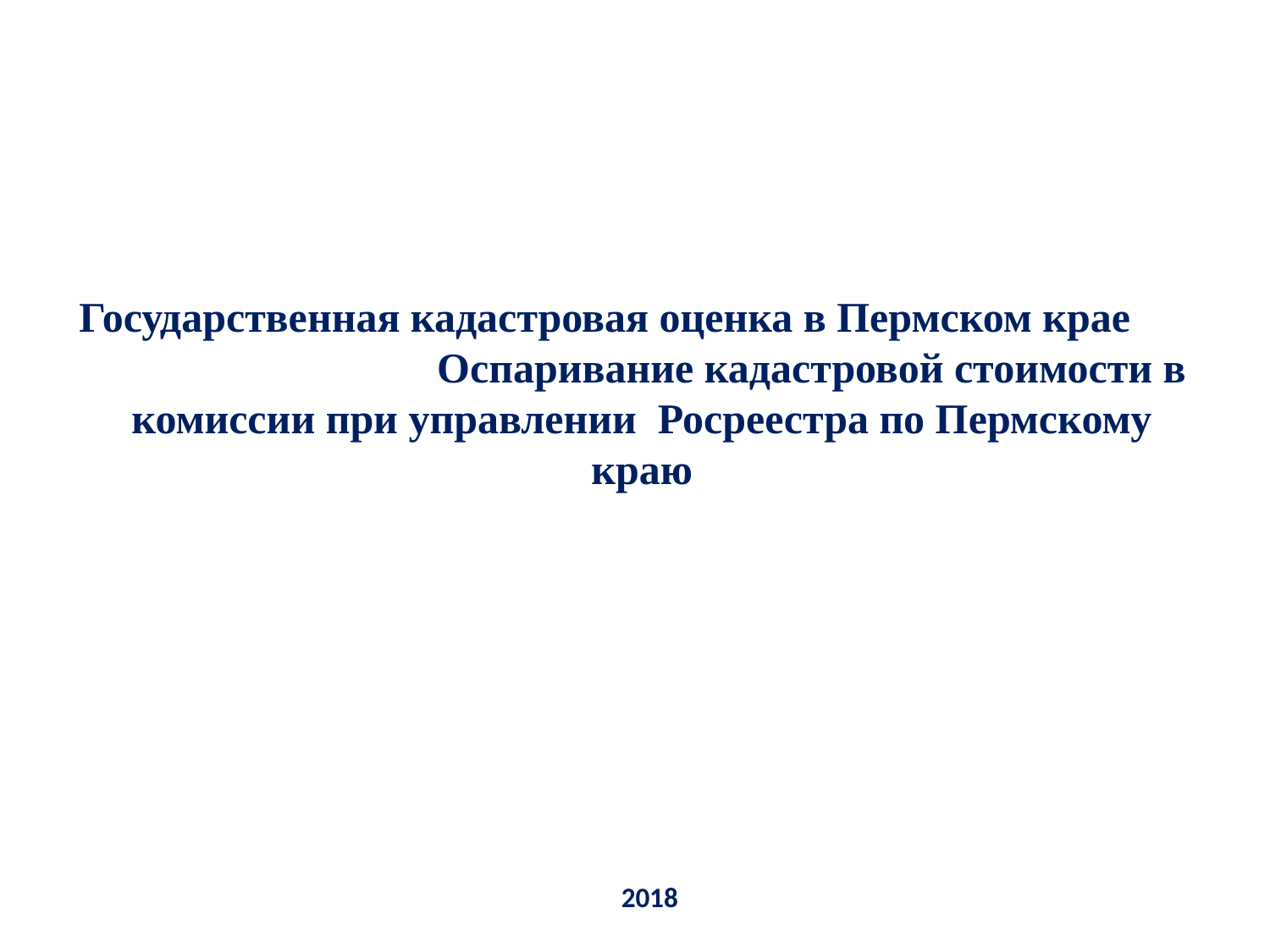

Государственная кадастровая оценка в Пермском крае                                        Оспаривание кадастровой стоимости в комиссии при управлении  Росреестра по Пермскому краю
2018